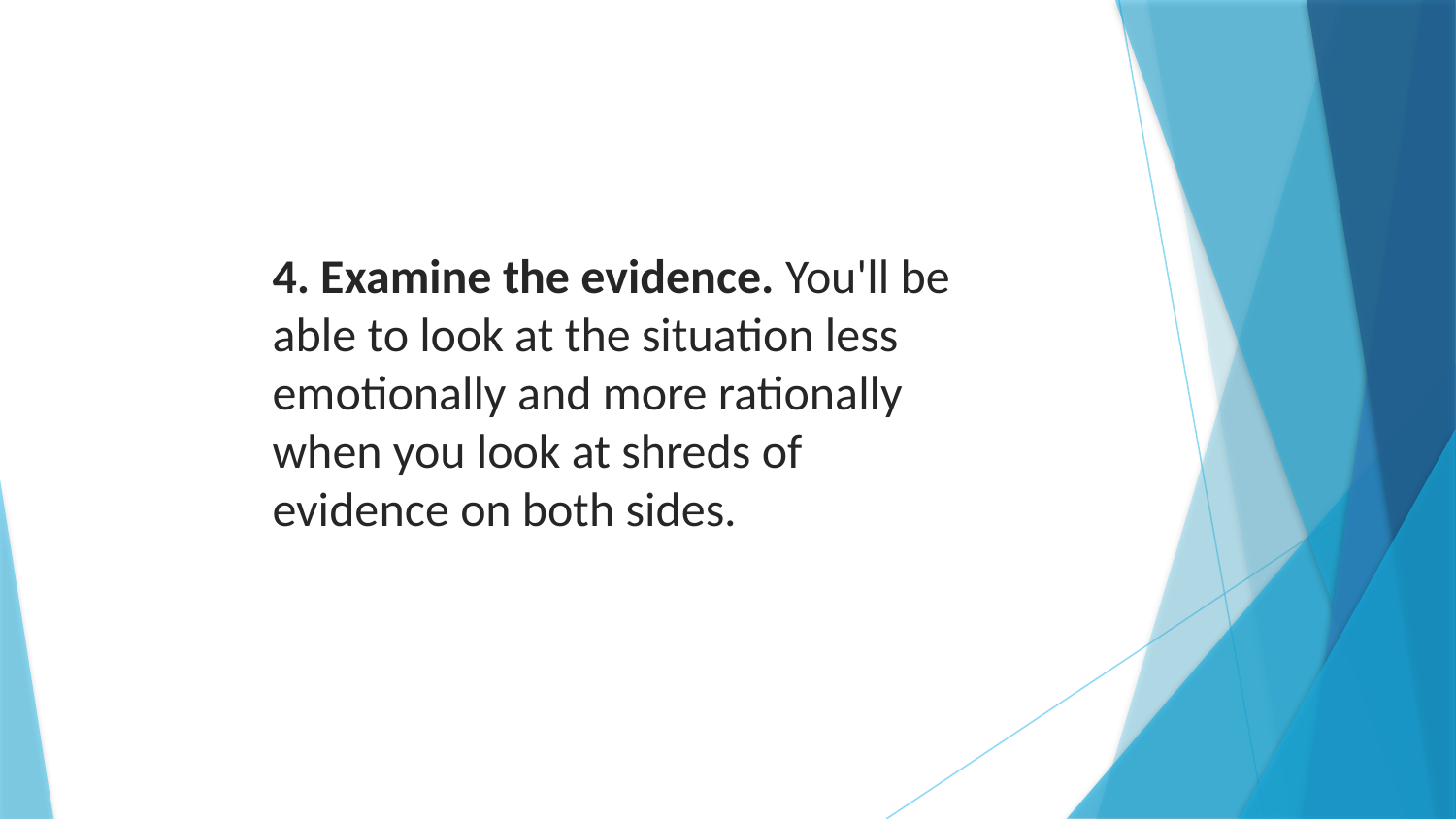

4. Examine the evidence. You'll be able to look at the situation less emotionally and more rationally when you look at shreds of evidence on both sides.